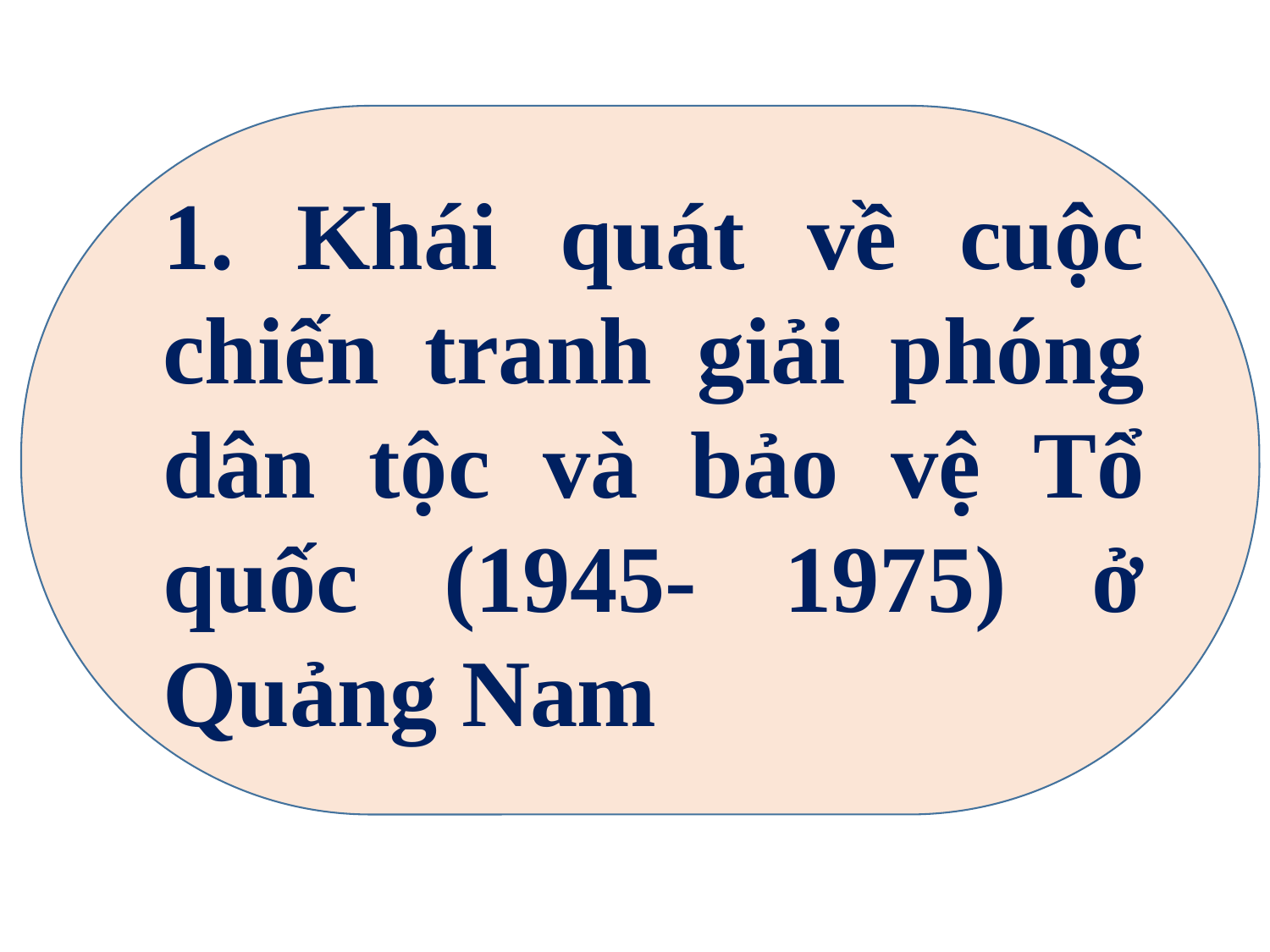

1. Khái quát về cuộc chiến tranh giải phóng dân tộc và bảo vệ Tổ quốc (1945- 1975) ở Quảng Nam